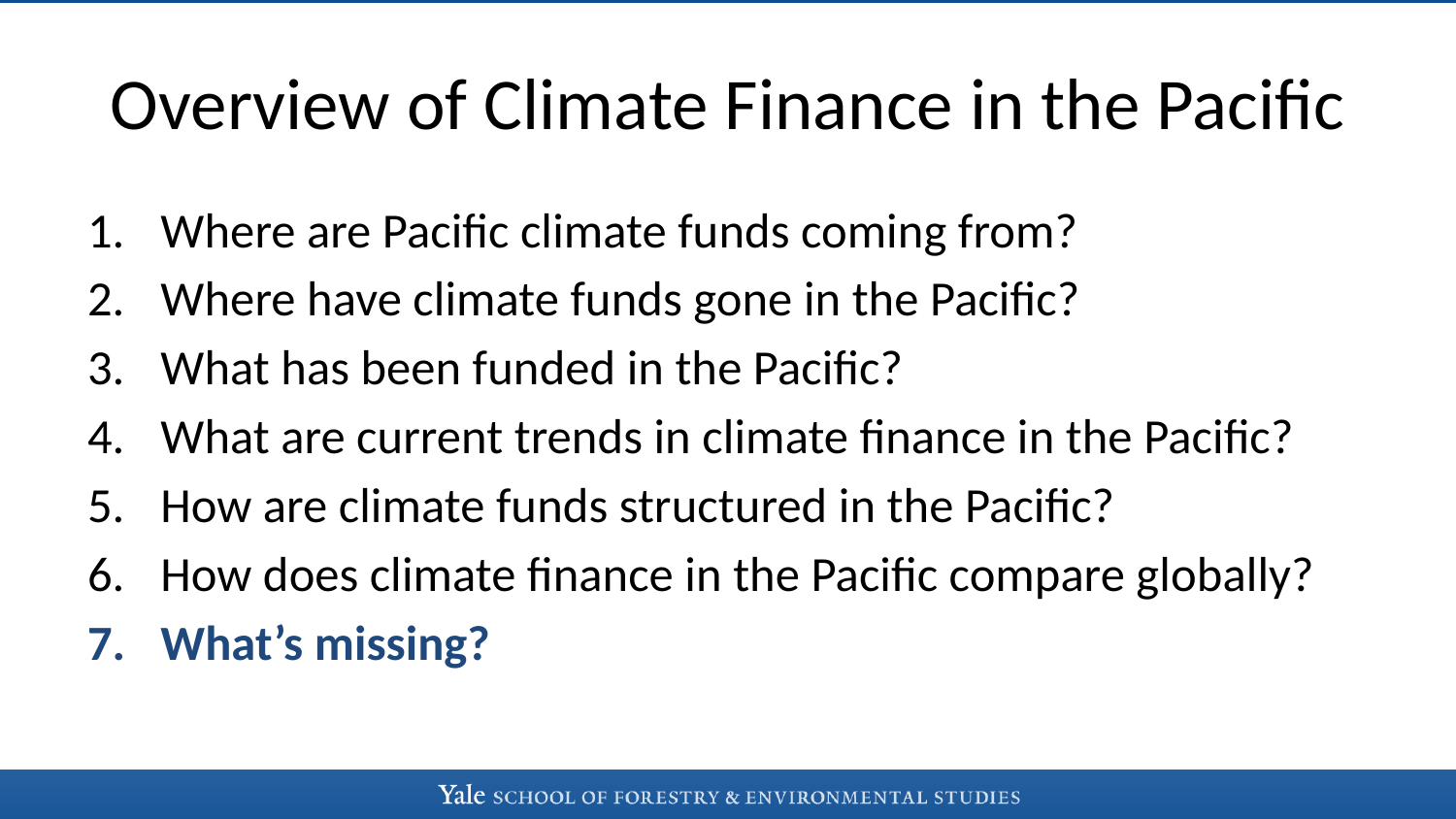

# Overview of Climate Finance in the Pacific
Where are Pacific climate funds coming from?
Where have climate funds gone in the Pacific?
What has been funded in the Pacific?
What are current trends in climate finance in the Pacific?
How are climate funds structured in the Pacific?
How does climate finance in the Pacific compare globally?
What’s missing?